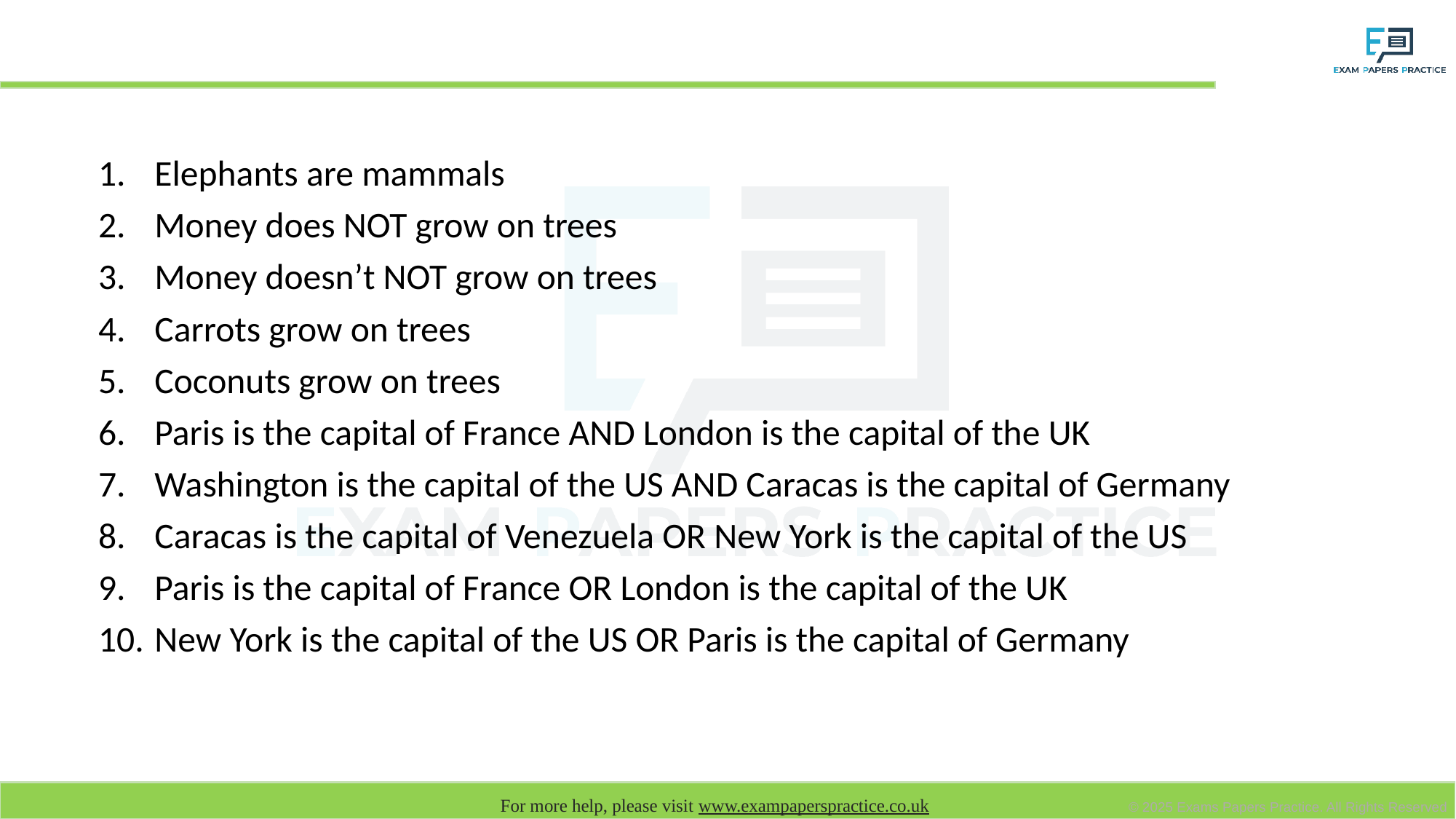

# TRUE or FALSE
Elephants are mammals
Money does NOT grow on trees
Money doesn’t NOT grow on trees
Carrots grow on trees
Coconuts grow on trees
Paris is the capital of France AND London is the capital of the UK
Washington is the capital of the US AND Caracas is the capital of Germany
Caracas is the capital of Venezuela OR New York is the capital of the US
Paris is the capital of France OR London is the capital of the UK
New York is the capital of the US OR Paris is the capital of Germany